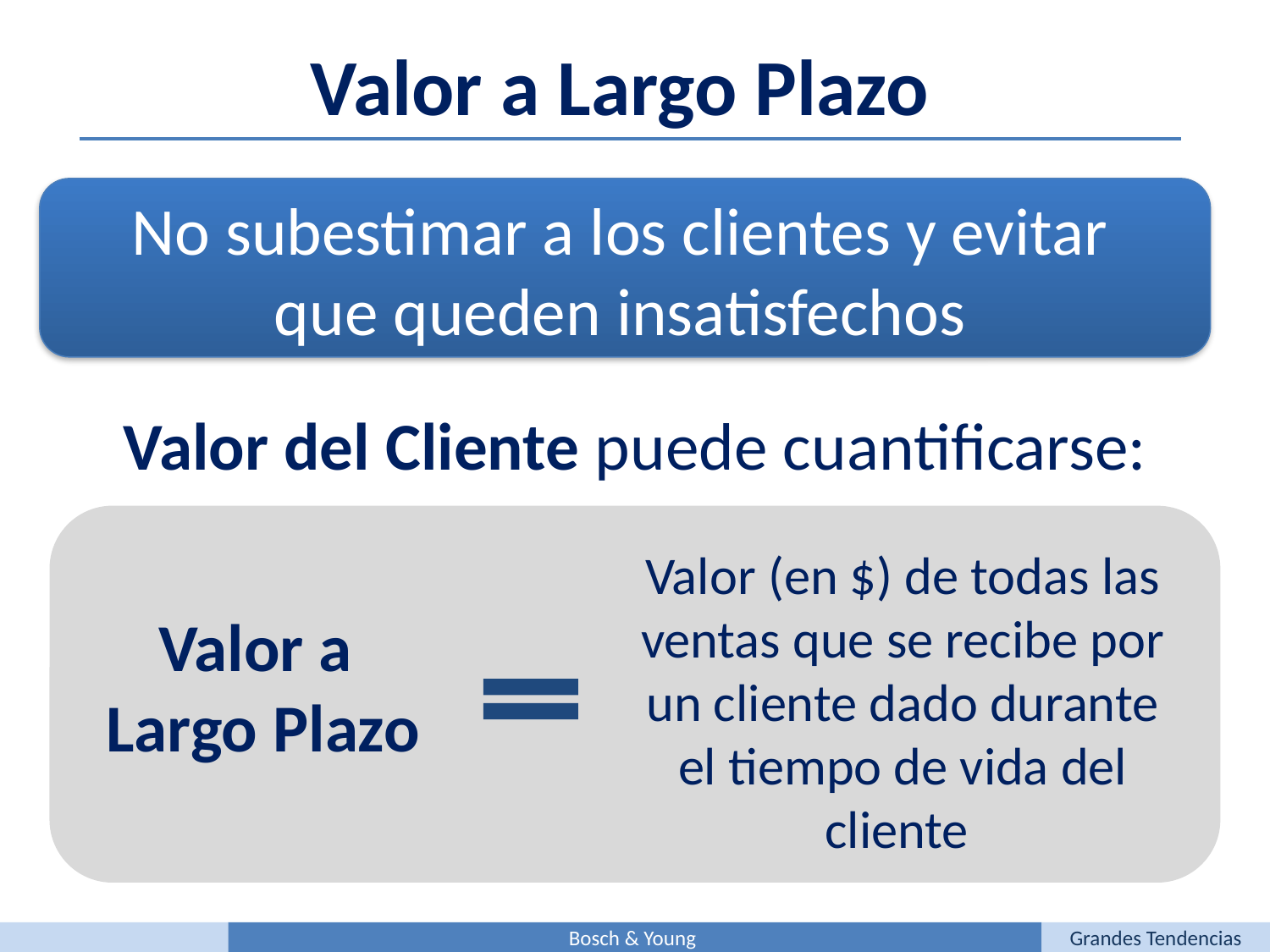

Valor a Largo Plazo

No subestimar a los clientes y evitar que queden insatisfechos
Valor del Cliente puede cuantificarse:

Valor (en $) de todas las ventas que se recibe por un cliente dado durante el tiempo de vida del cliente
Valor a
Largo Plazo

Bosch & Young
Grandes Tendencias